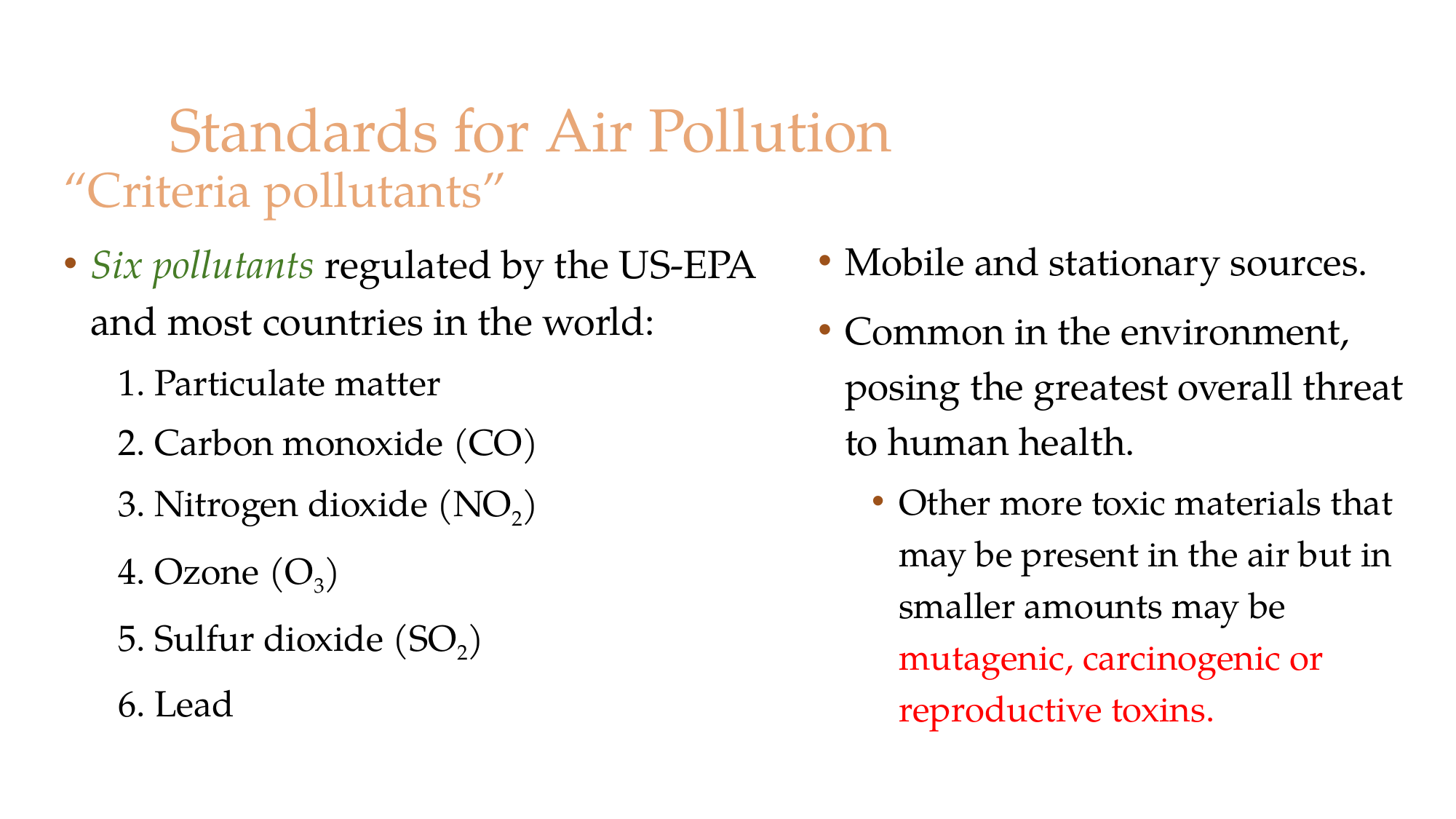

Dr. IEcheverry, CAMS, KSU, 2nd3637
# Standards for Air Pollution
14
“Criteria pollutants”
Mobile and stationary sources.
Common in the environment, posing the greatest overall threat to human health.
Other more toxic materials that may be present in the air but in smaller amounts may be mutagenic, carcinogenic or reproductive toxins.

Six pollutants regulated by the US-EPA and most countries in the world:
1. Particulate matter
2. Carbon monoxide (CO)
3. Nitrogen dioxide (NO2)
4. Ozone (O3)
5. Sulfur dioxide (SO2)
6. Lead